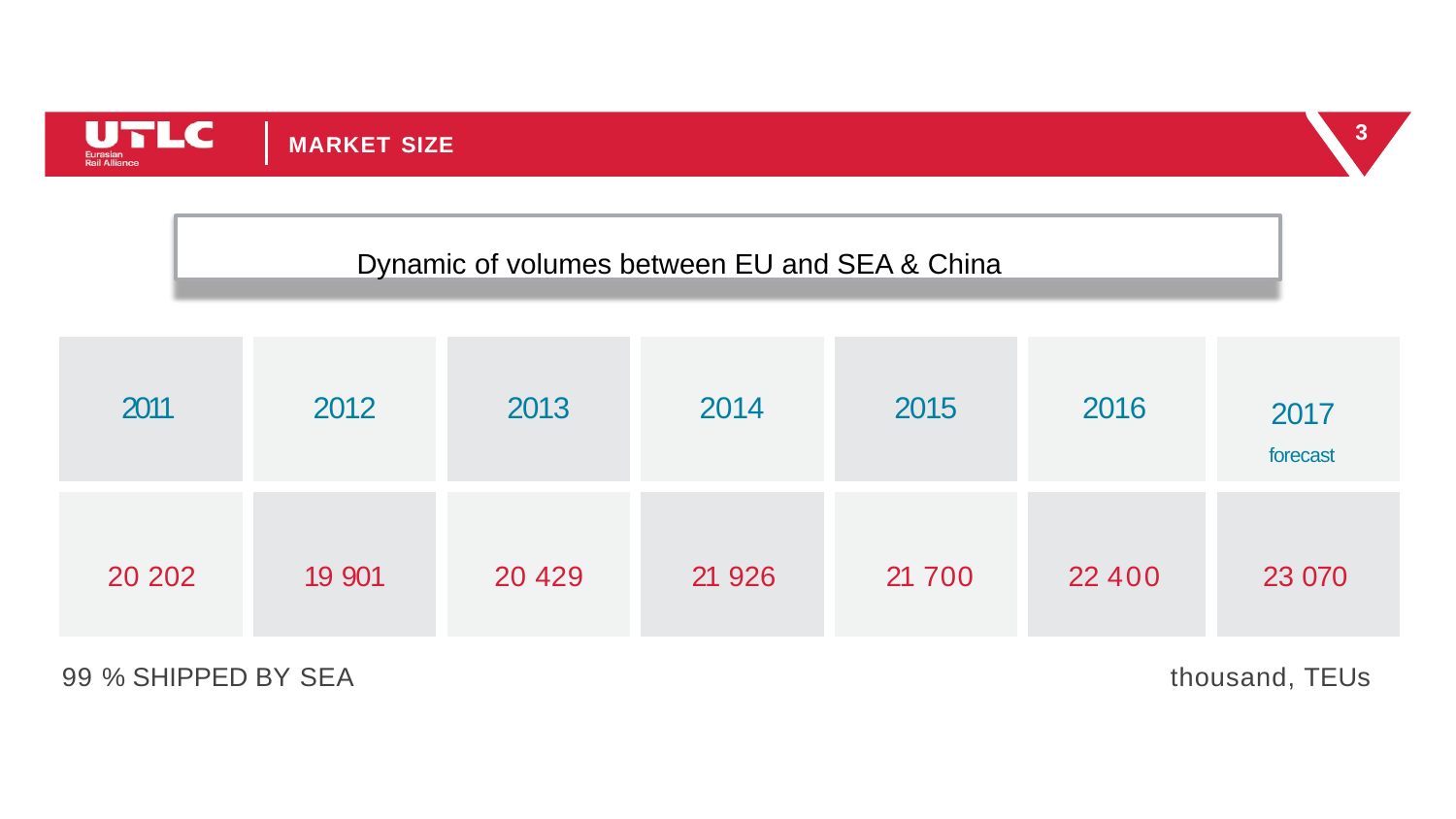

3

MARKET SIZE

Dynamic of volumes between EU and SEA & China
| 2011 | 2012 | 2013 | 2014 | 2015 | 2016 | 2017 forecast |
| --- | --- | --- | --- | --- | --- | --- |
| 20 202 | 19 901 | 20 429 | 21 926 | 21 700 | 22 400 | 23 070 |

99 % SHIPPED BY SEA
thousand, TEUs